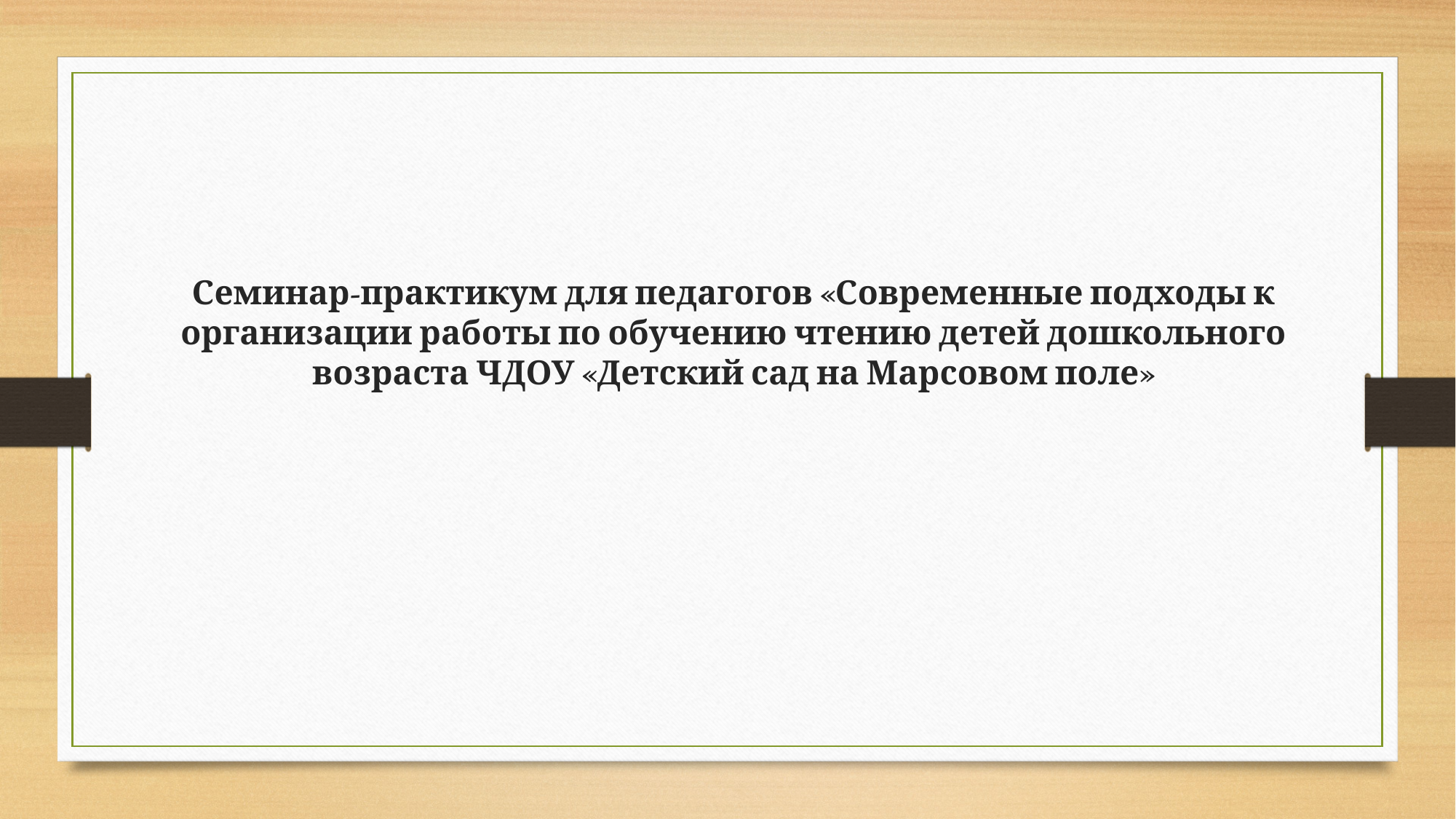

Семинар-практикум для педагогов «Современные подходы к организации работы по обучению чтению детей дошкольного возраста ЧДОУ «Детский сад на Марсовом поле»